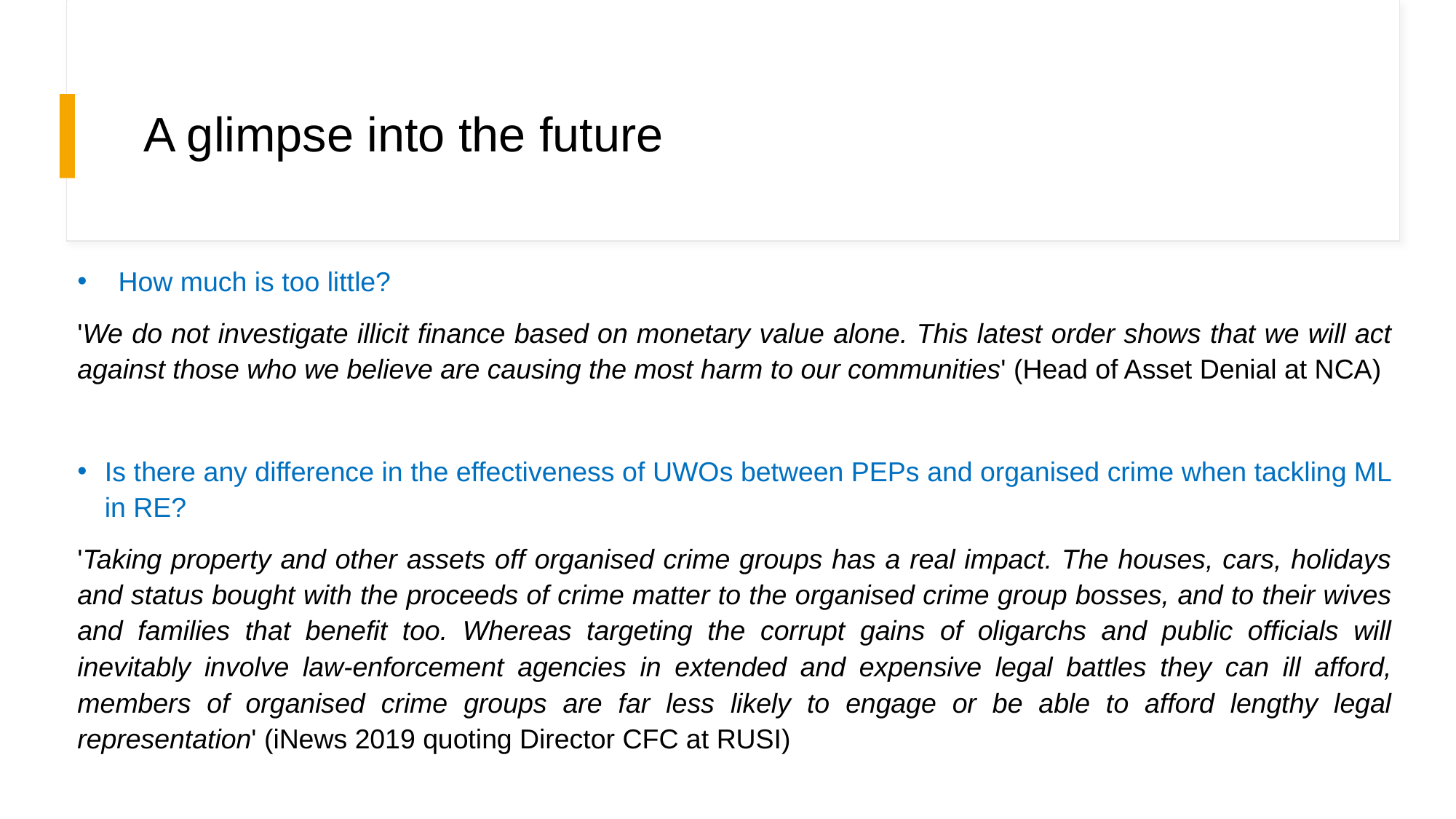

# A glimpse into the future
How much is too little?
'We do not investigate illicit finance based on monetary value alone. This latest order shows that we will act against those who we believe are causing the most harm to our communities' (Head of Asset Denial at NCA)

Is there any difference in the effectiveness of UWOs between PEPs and organised crime when tackling ML in RE?
'Taking property and other assets off organised crime groups has a real impact. The houses, cars, holidays and status bought with the proceeds of crime matter to the organised crime group bosses, and to their wives and families that benefit too. Whereas targeting the corrupt gains of oligarchs and public officials will inevitably involve law-enforcement agencies in extended and expensive legal battles they can ill afford, members of organised crime groups are far less likely to engage or be able to afford lengthy legal representation' (iNews 2019 quoting Director CFC at RUSI)